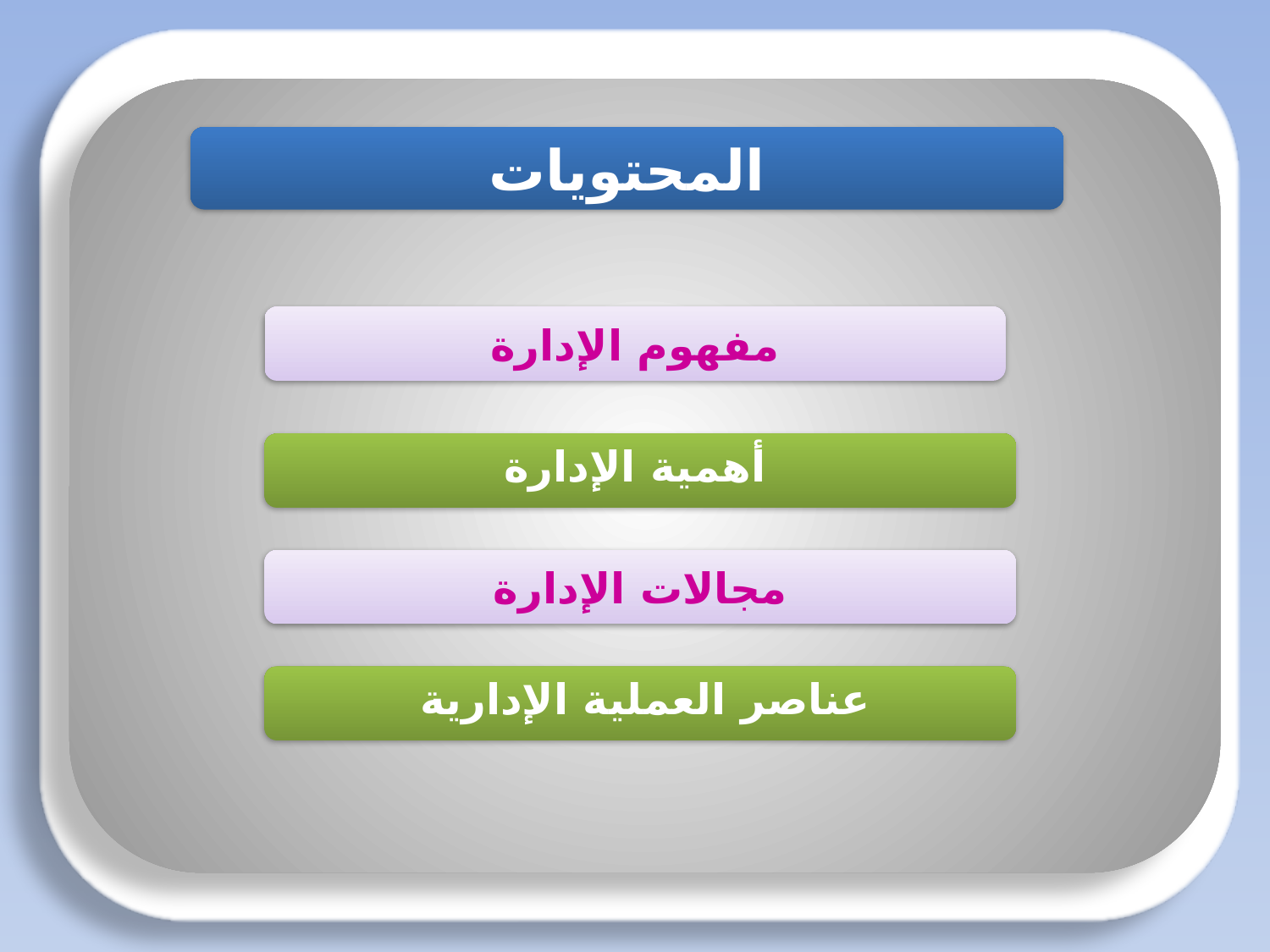

المحتويات
#
مفهوم الإدارة
أهمية الإدارة

مجالات الإدارة

عناصر العملية الإدارية